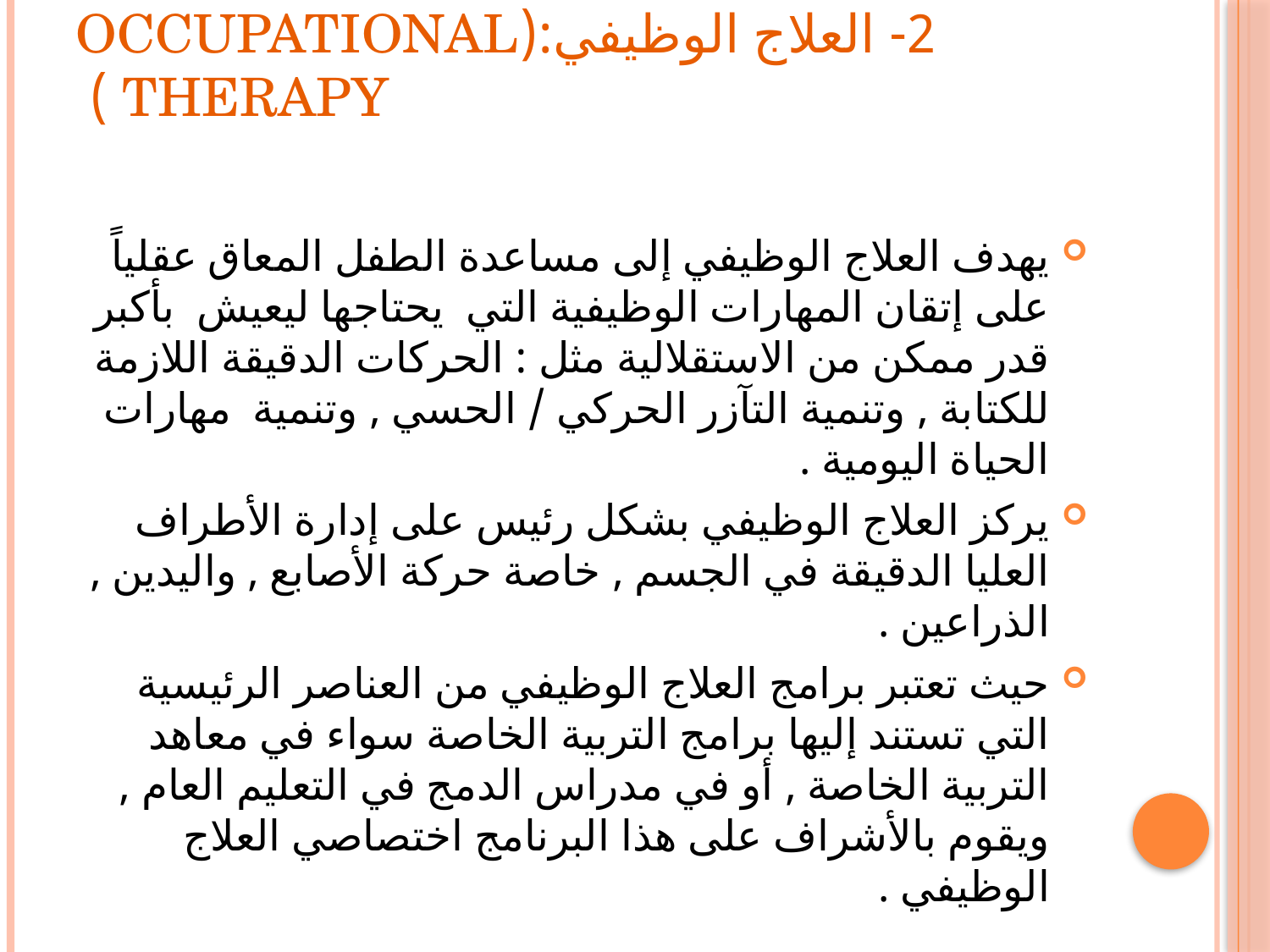

# 2- العلاج الوظيفي:(occupational therapy )
يهدف العلاج الوظيفي إلى مساعدة الطفل المعاق عقلياً على إتقان المهارات الوظيفية التي  يحتاجها ليعيش  بأكبر قدر ممكن من الاستقلالية مثل : الحركات الدقيقة اللازمة للكتابة , وتنمية التآزر الحركي / الحسي , وتنمية  مهارات الحياة اليومية .
يركز العلاج الوظيفي بشكل رئيس على إدارة الأطراف العليا الدقيقة في الجسم , خاصة حركة الأصابع , واليدين , الذراعين .
حيث تعتبر برامج العلاج الوظيفي من العناصر الرئيسية التي تستند إليها برامج التربية الخاصة سواء في معاهد التربية الخاصة , أو في مدراس الدمج في التعليم العام , ويقوم بالأشراف على هذا البرنامج اختصاصي العلاج الوظيفي .